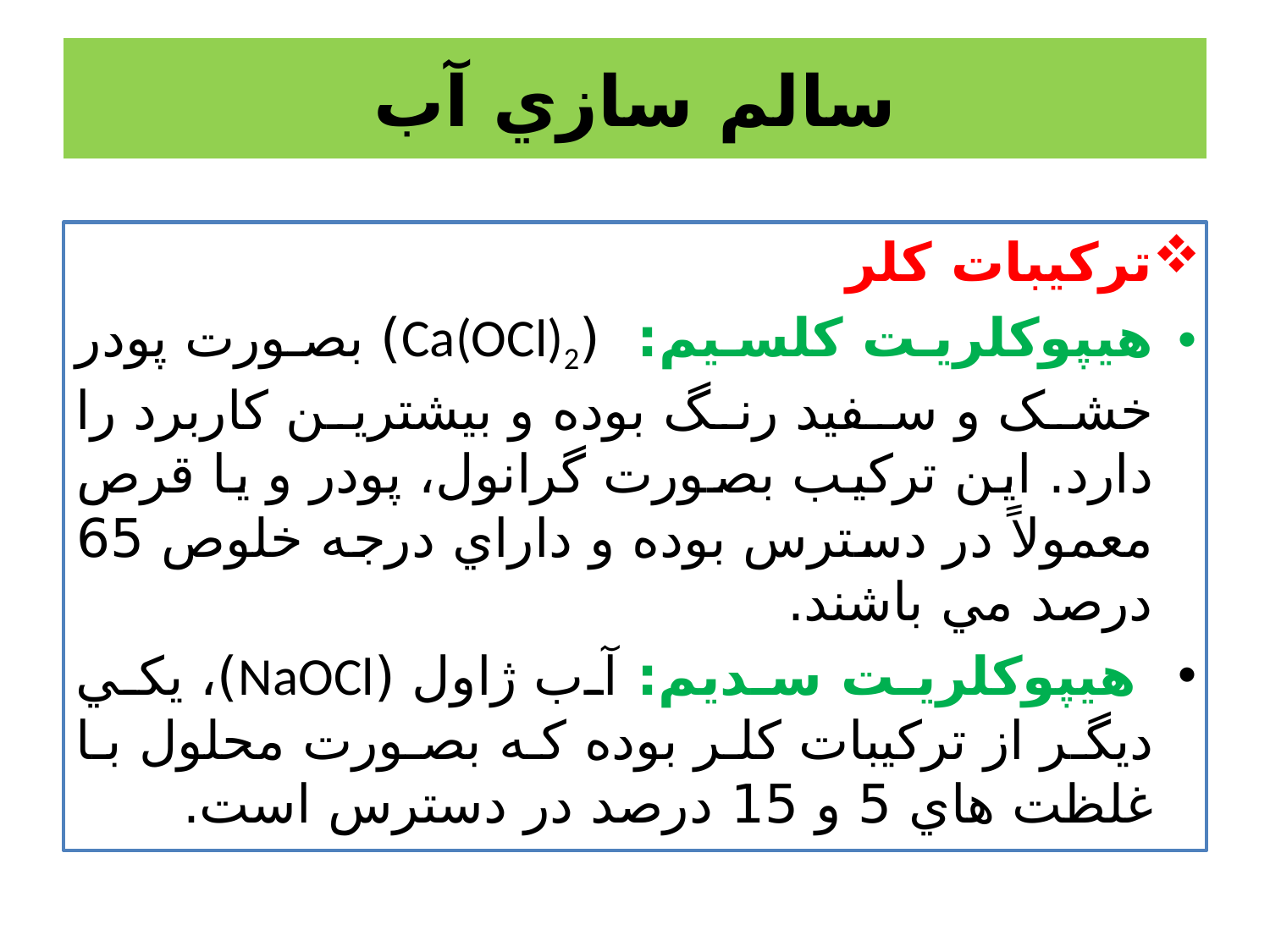

# سالم سازي آب
ترکیبات کلر
هيپوکلريت کلسيم:  (Ca(OCl)2) بصورت پودر خشک و سفيد رنگ بوده و بيشترين کاربرد را دارد. اين ترکيب بصورت گرانول، پودر و يا قرص معمولاً در دسترس بوده و داراي درجه خلوص 65 درصد مي باشند.
 هيپوکلريت سديم: آب ژاول (NaOCl)، يکي ديگر از ترکيبات کلر بوده که بصورت محلول با غلظت هاي 5 و 15 درصد در دسترس است.